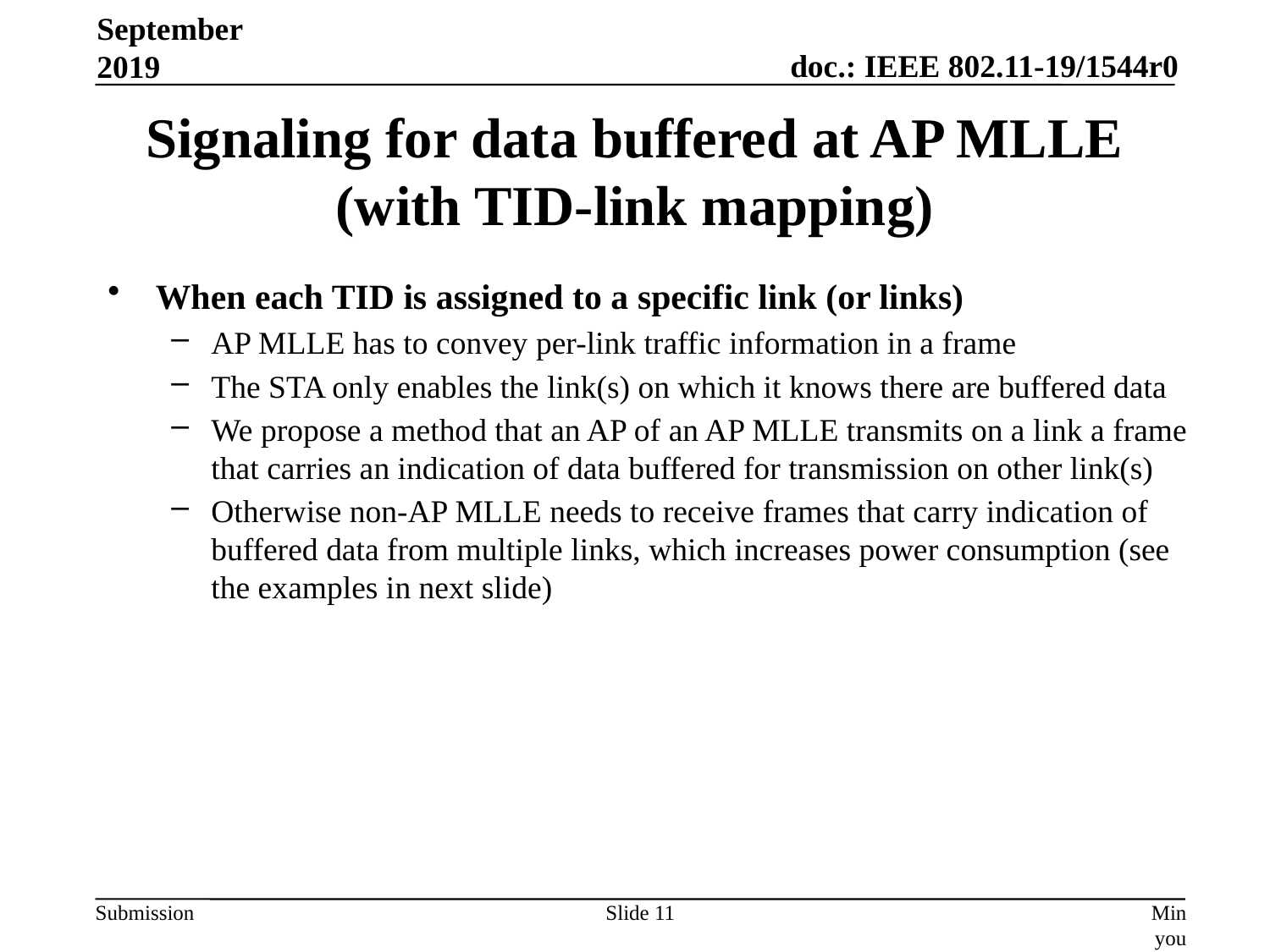

September 2019
# Signaling for data buffered at AP MLLE (with TID-link mapping)
When each TID is assigned to a specific link (or links)
AP MLLE has to convey per-link traffic information in a frame
The STA only enables the link(s) on which it knows there are buffered data
We propose a method that an AP of an AP MLLE transmits on a link a frame that carries an indication of data buffered for transmission on other link(s)
Otherwise non-AP MLLE needs to receive frames that carry indication of buffered data from multiple links, which increases power consumption (see the examples in next slide)
Slide 11
Minyoung Park et.al., (Intel Corporation)